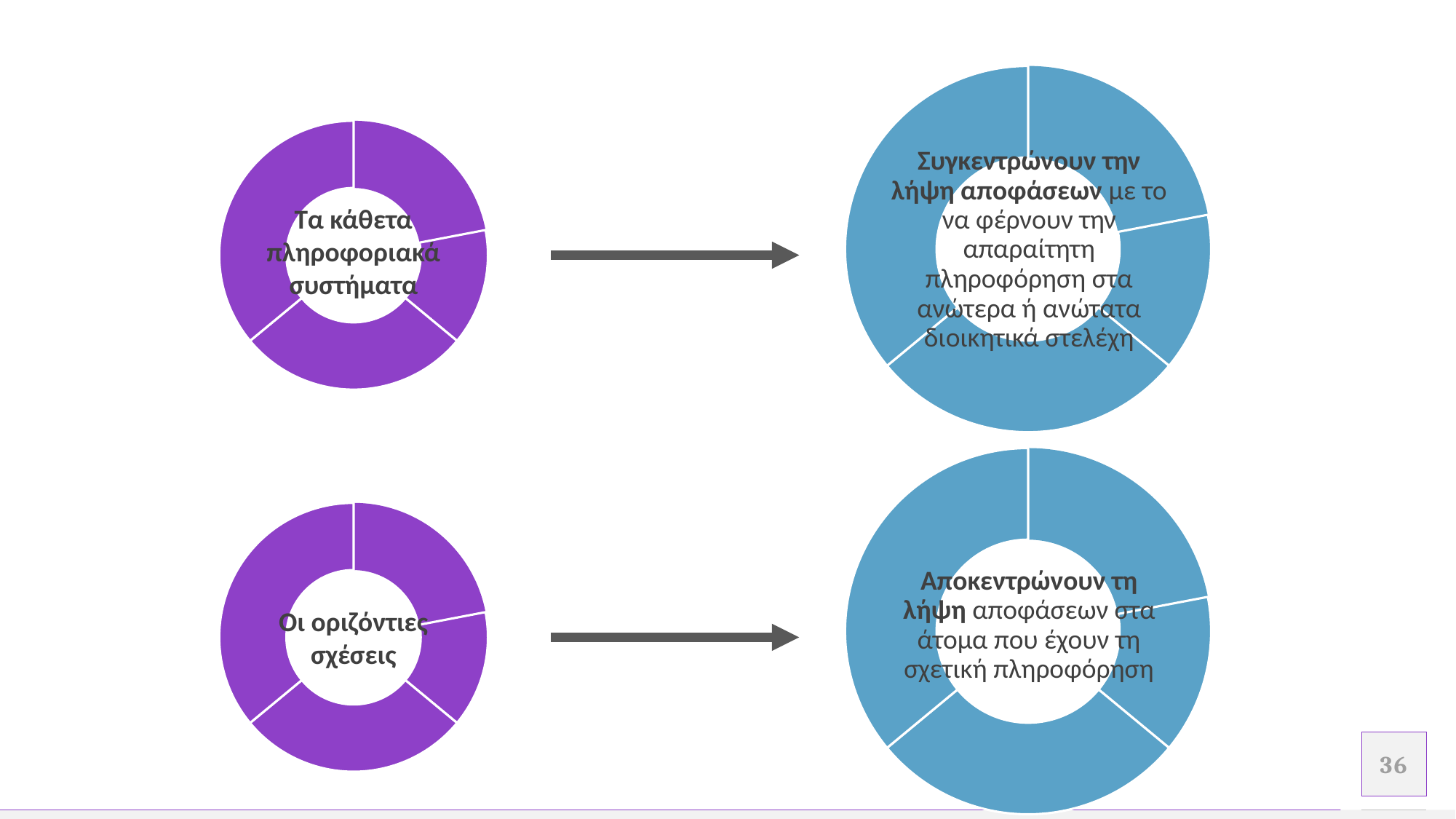

### Chart

| Category | Πωλήσεις |
|---|---|
| 1ο Τρ. | 22.0 |
| 2ο Τρ. | 14.0 |
| 3ο Τρ. | 28.0 |
| 4ο Τρ. | 36.0 |

### Chart

| Category | Πωλήσεις |
|---|---|
| 1ο Τρ. | 22.0 |
| 2ο Τρ. | 14.0 |
| 3ο Τρ. | 28.0 |
| 4ο Τρ. | 36.0 |
Συγκεντρώνουν την λήψη αποφάσεων με το να φέρνουν την απαραίτητη πληροφόρηση στα ανώτερα ή ανώτατα διοικητικά στελέχη
Tα κάθετα πληροφοριακά συστήματα

### Chart

| Category | Πωλήσεις |
|---|---|
| 1ο Τρ. | 22.0 |
| 2ο Τρ. | 14.0 |
| 3ο Τρ. | 28.0 |
| 4ο Τρ. | 36.0 |

### Chart

| Category | Πωλήσεις |
|---|---|
| 1ο Τρ. | 22.0 |
| 2ο Τρ. | 14.0 |
| 3ο Τρ. | 28.0 |
| 4ο Τρ. | 36.0 |
Αποκεντρώνουν τη λήψη αποφάσεων στα άτομα που έχουν τη σχετική πληροφόρηση
Οι οριζόντιες σχέσεις
.
.
36
Προσθέστε υποσέλιδο